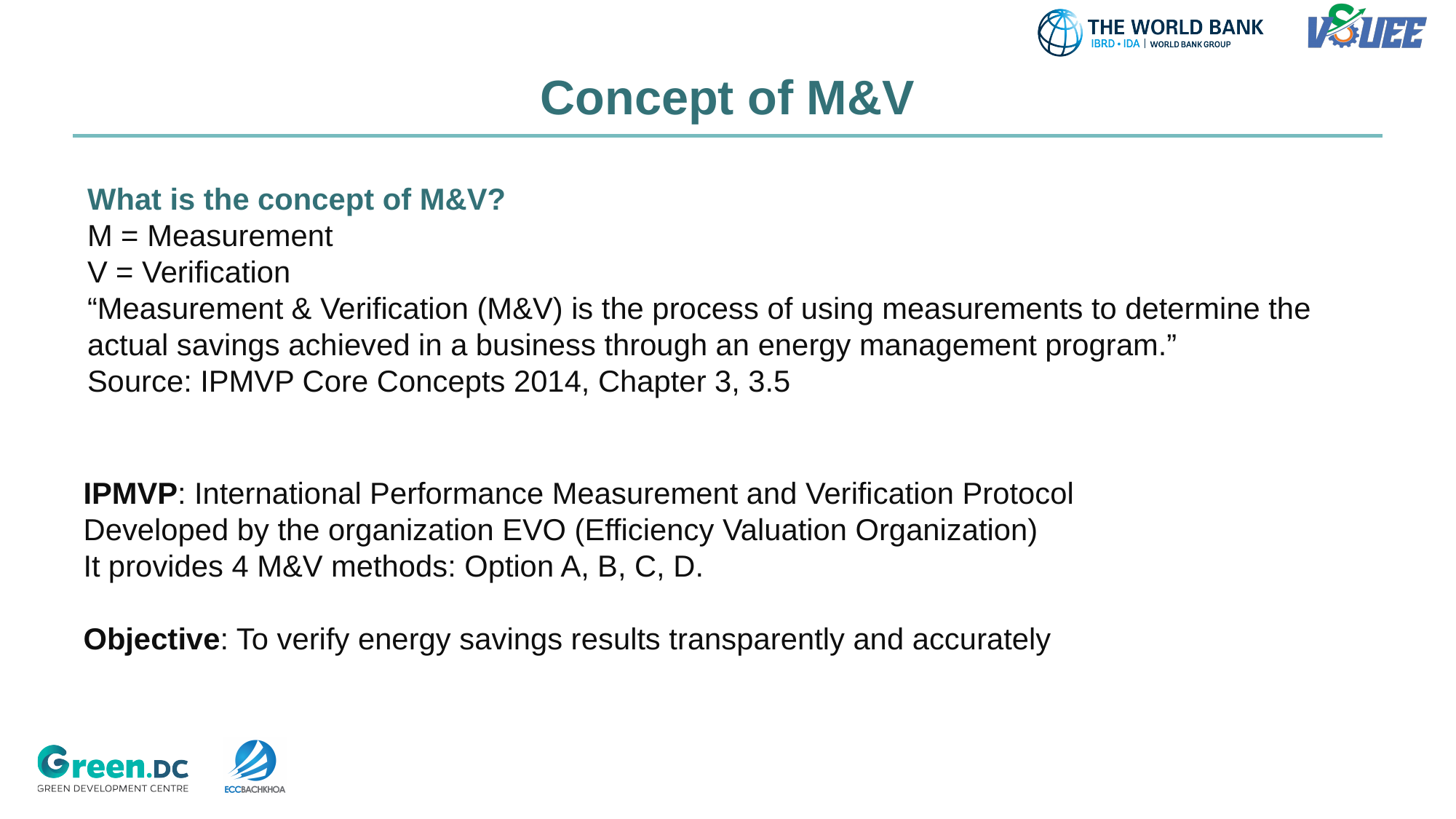

# Concept of M&V
What is the concept of M&V?
M = Measurement
V = Verification
“Measurement & Verification (M&V) is the process of using measurements to determine the actual savings achieved in a business through an energy management program.”
Source: IPMVP Core Concepts 2014, Chapter 3, 3.5

IPMVP: International Performance Measurement and Verification Protocol
Developed by the organization EVO (Efficiency Valuation Organization)
It provides 4 M&V methods: Option A, B, C, D.

Objective: To verify energy savings results transparently and accurately